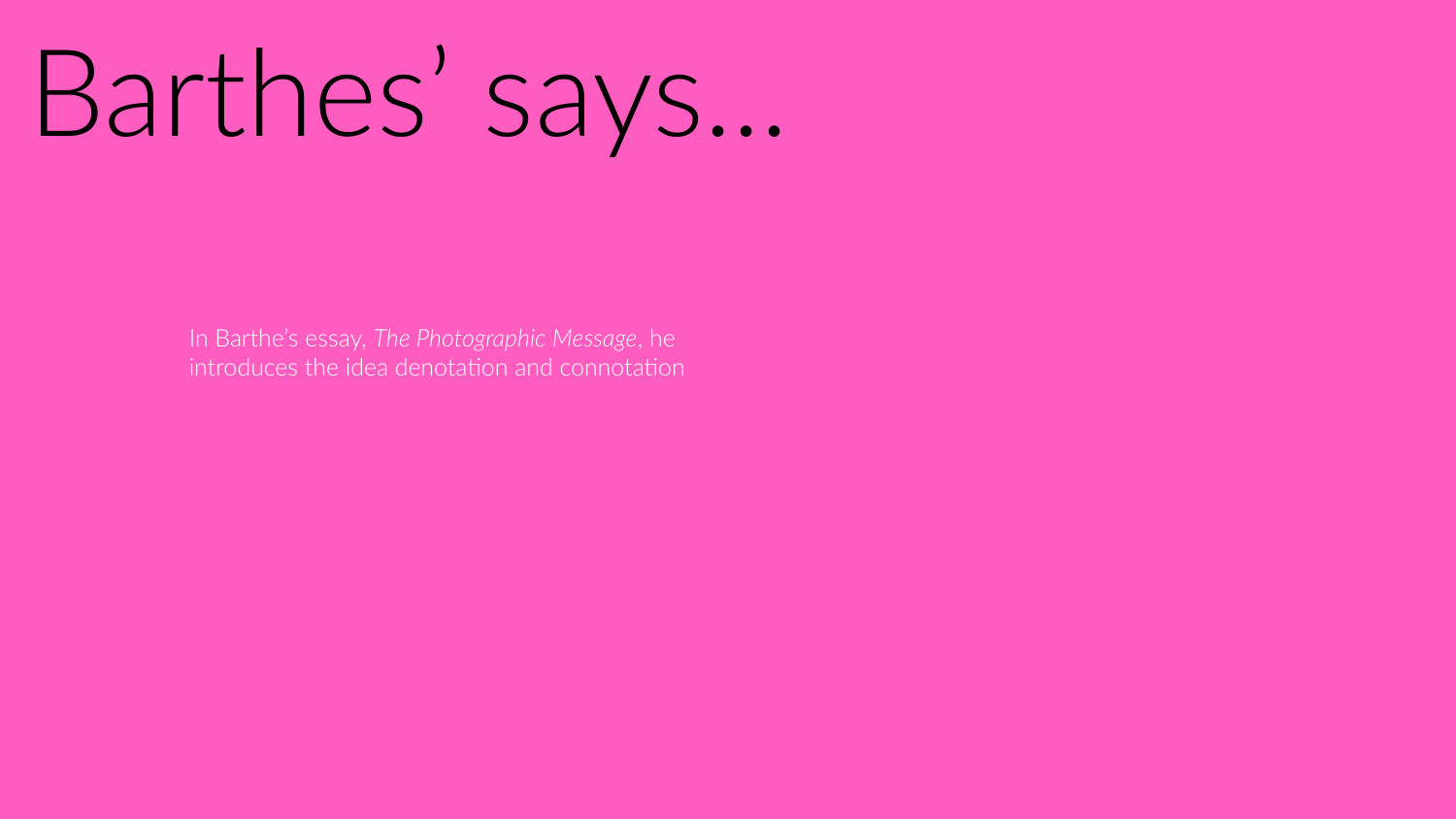

Barthes’ says...
In Barthe’s essay, The Photographic Message, he introduces the idea denotation and connotation